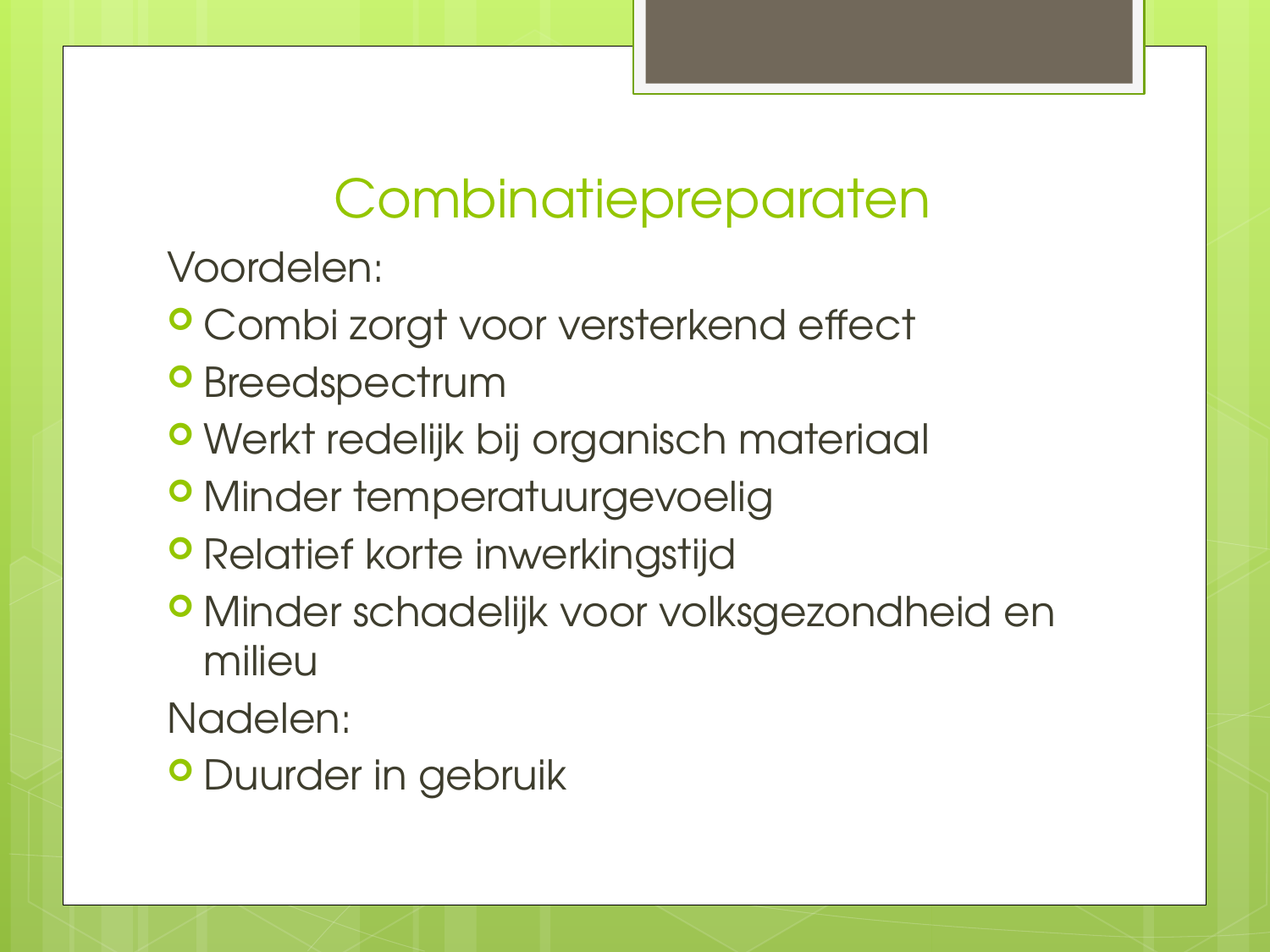

# Combinatiepreparaten
Voordelen:
Combi zorgt voor versterkend effect
Breedspectrum
Werkt redelijk bij organisch materiaal
Minder temperatuurgevoelig
Relatief korte inwerkingstijd
Minder schadelijk voor volksgezondheid en milieu
Nadelen:
Duurder in gebruik